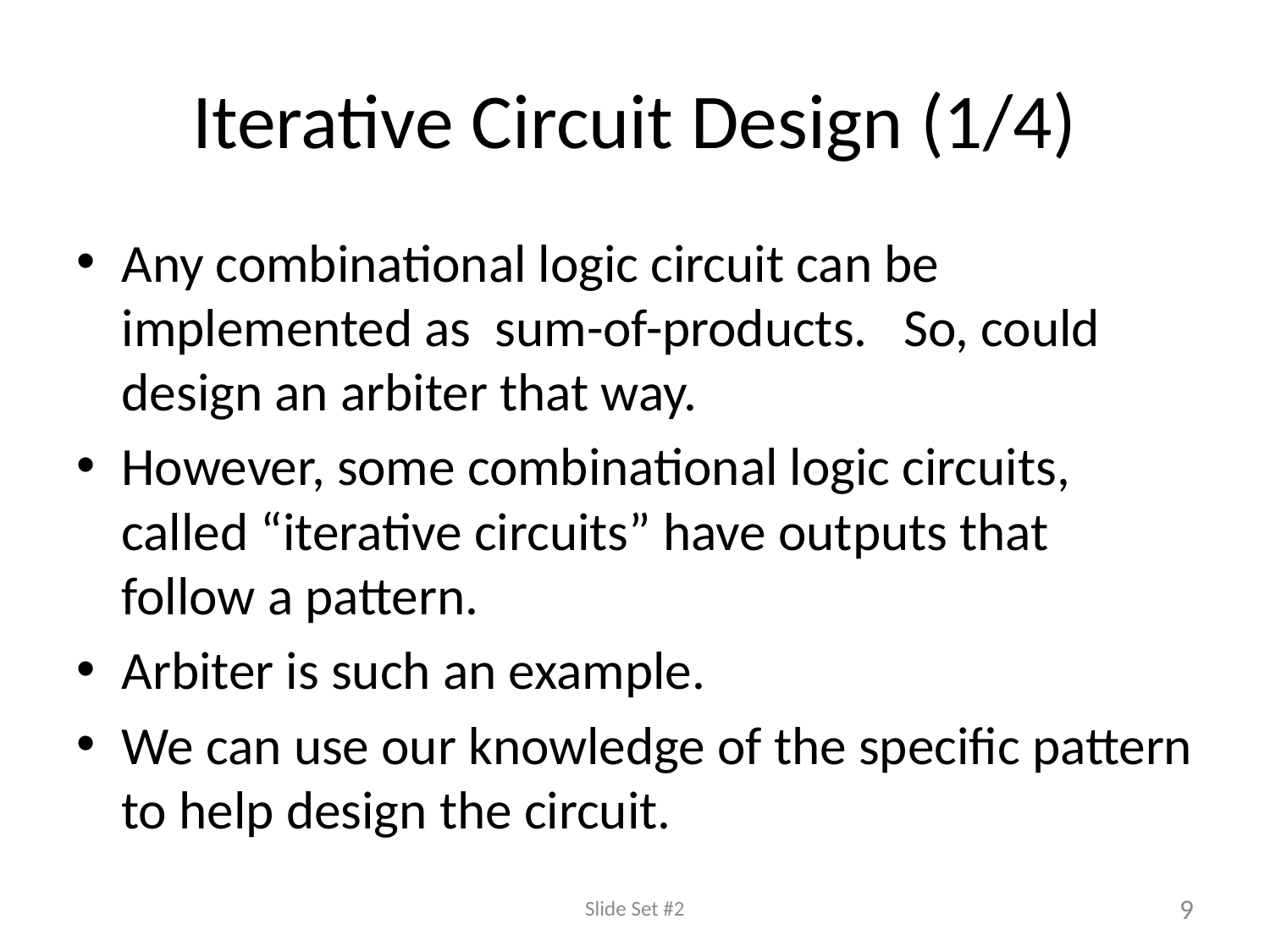

# Iterative Circuit Design (1/4)
Any combinational logic circuit can be implemented as  sum-of-products.   So, could design an arbiter that way.
However, some combinational logic circuits, called “iterative circuits” have outputs that follow a pattern.
Arbiter is such an example.
We can use our knowledge of the specific pattern to help design the circuit.
Slide Set #2
9